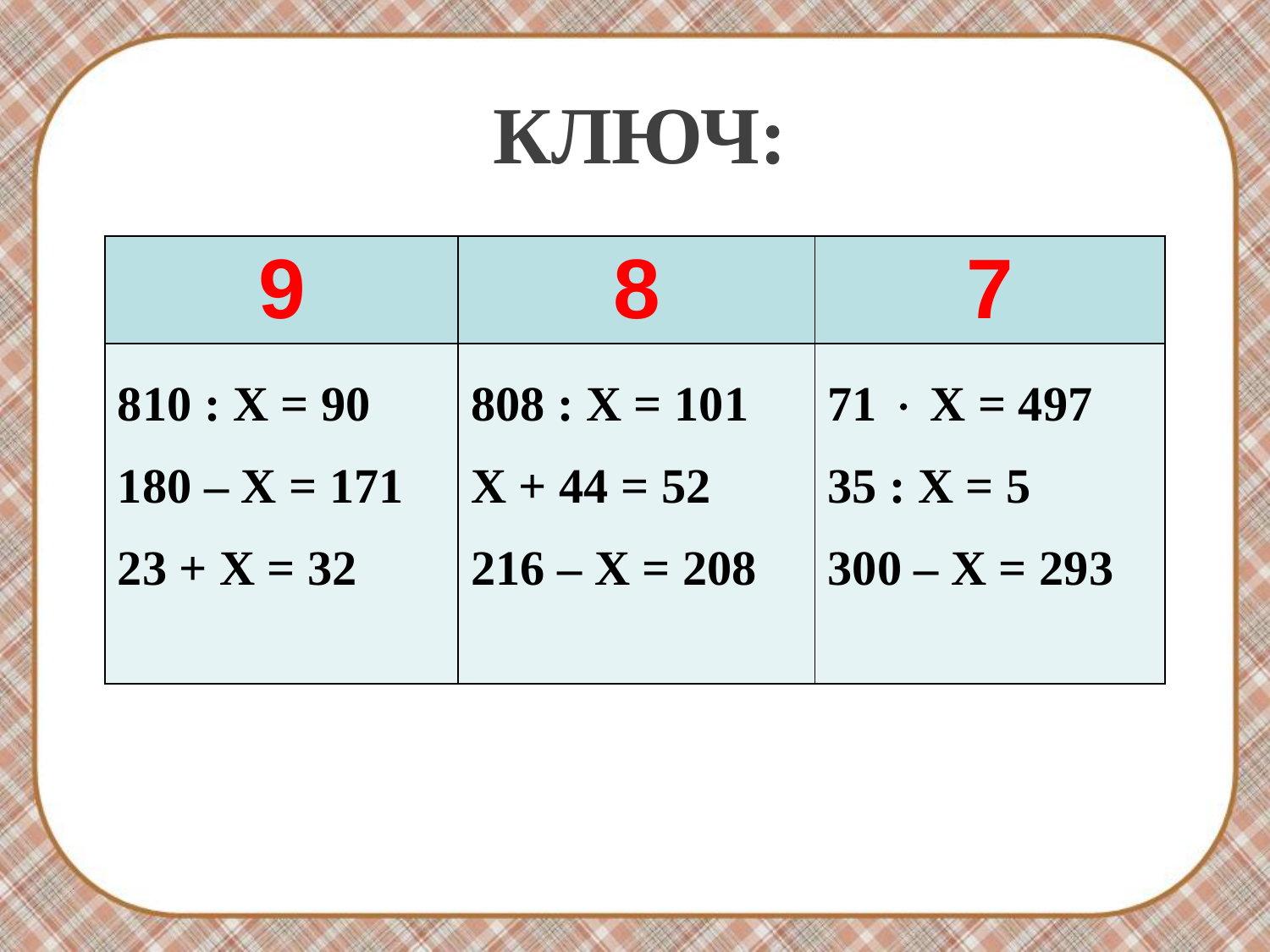

КЛЮЧ:
| 9 | 8 | 7 |
| --- | --- | --- |
| 810 : Х = 90 180 – Х = 171 23 + Х = 32 | 808 : Х = 101 Х + 44 = 52 216 – Х = 208 | 71 ⋅ Х = 497 35 : Х = 5 300 – Х = 293 |